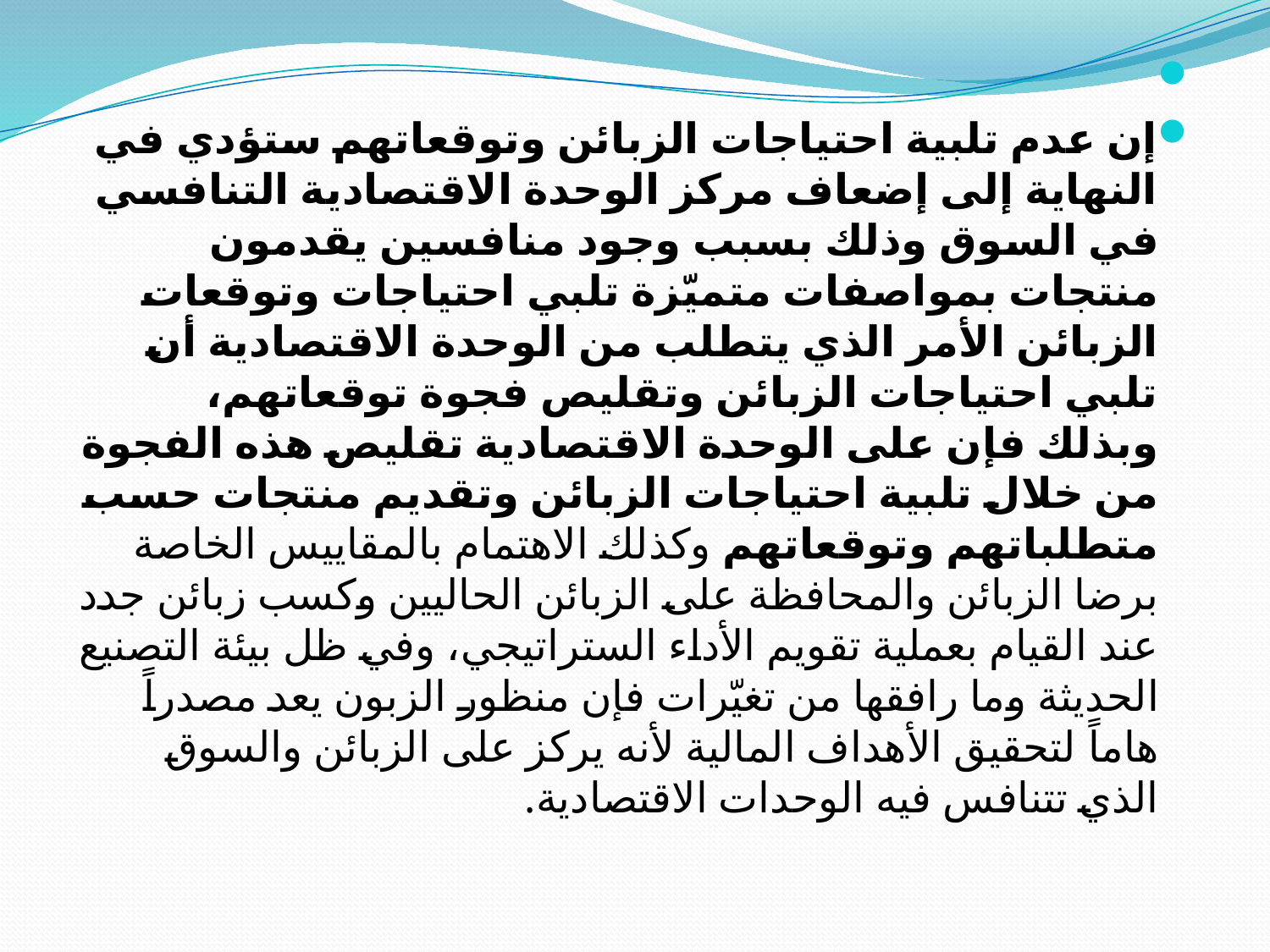

#

إن عدم تلبية احتياجات الزبائن وتوقعاتهم ستؤدي في النهاية إلى إضعاف مركز الوحدة الاقتصادية التنافسي في السوق وذلك بسبب وجود منافسين يقدمون منتجات بمواصفات متميّزة تلبي احتياجات وتوقعات الزبائن الأمر الذي يتطلب من الوحدة الاقتصادية أن تلبي احتياجات الزبائن وتقليص فجوة توقعاتهم، وبذلك فإن على الوحدة الاقتصادية تقليص هذه الفجوة من خلال تلبية احتياجات الزبائن وتقديم منتجات حسب متطلباتهم وتوقعاتهم وكذلك الاهتمام بالمقاييس الخاصة برضا الزبائن والمحافظة على الزبائن الحاليين وكسب زبائن جدد عند القيام بعملية تقويم الأداء الستراتيجي، وفي ظل بيئة التصنيع الحديثة وما رافقها من تغيّرات فإن منظور الزبون يعد مصدراً هاماً لتحقيق الأهداف المالية لأنه يركز على الزبائن والسوق الذي تتنافس فيه الوحدات الاقتصادية.